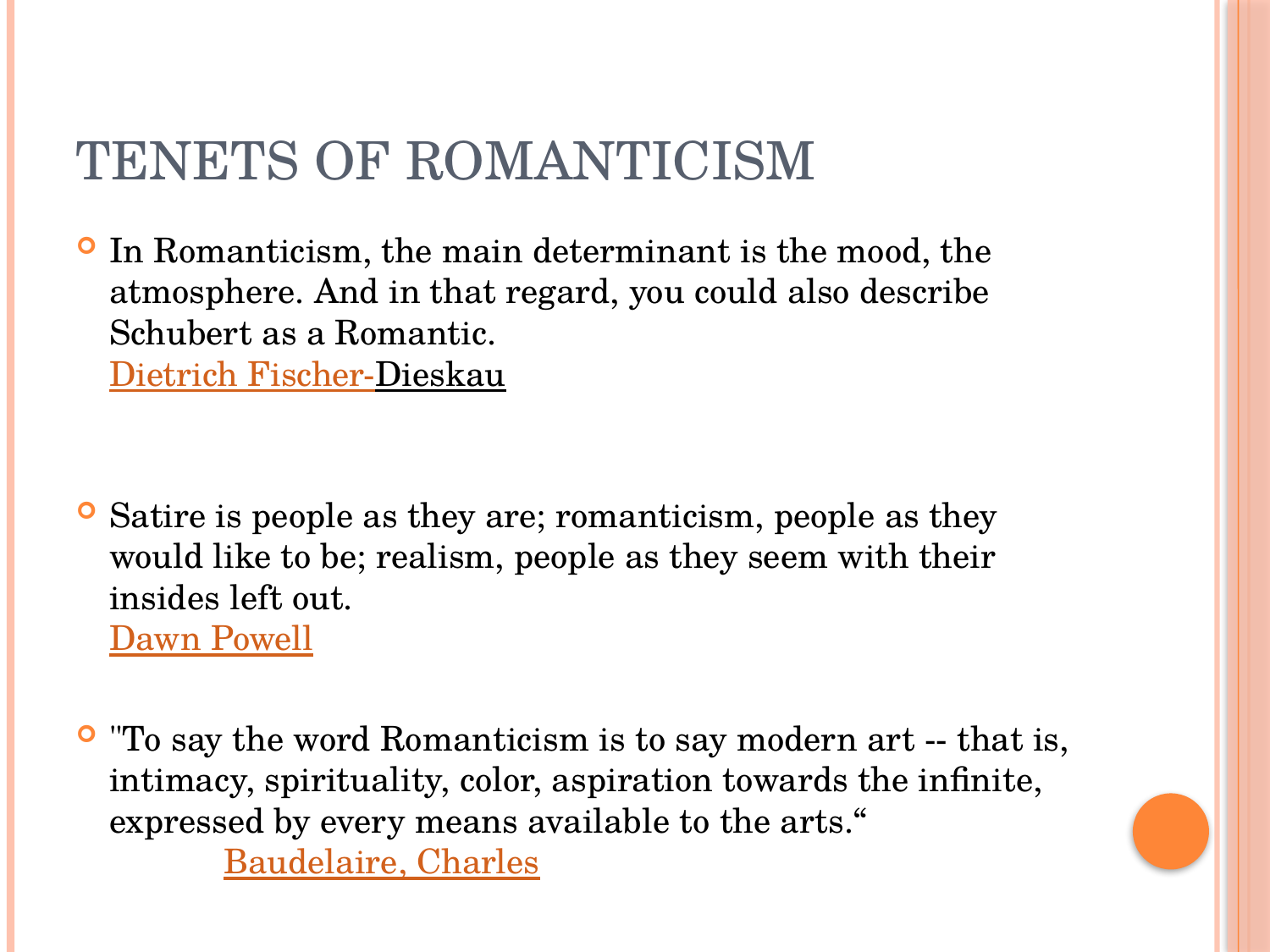

# Tenets of Romanticism
In Romanticism, the main determinant is the mood, the atmosphere. And in that regard, you could also describe Schubert as a Romantic.
Dietrich Fischer-Dieskau
Satire is people as they are; romanticism, people as they would like to be; realism, people as they seem with their insides left out.
Dawn Powell
"To say the word Romanticism is to say modern art -- that is, intimacy, spirituality, color, aspiration towards the infinite, expressed by every means available to the arts.“                                    Baudelaire, Charles